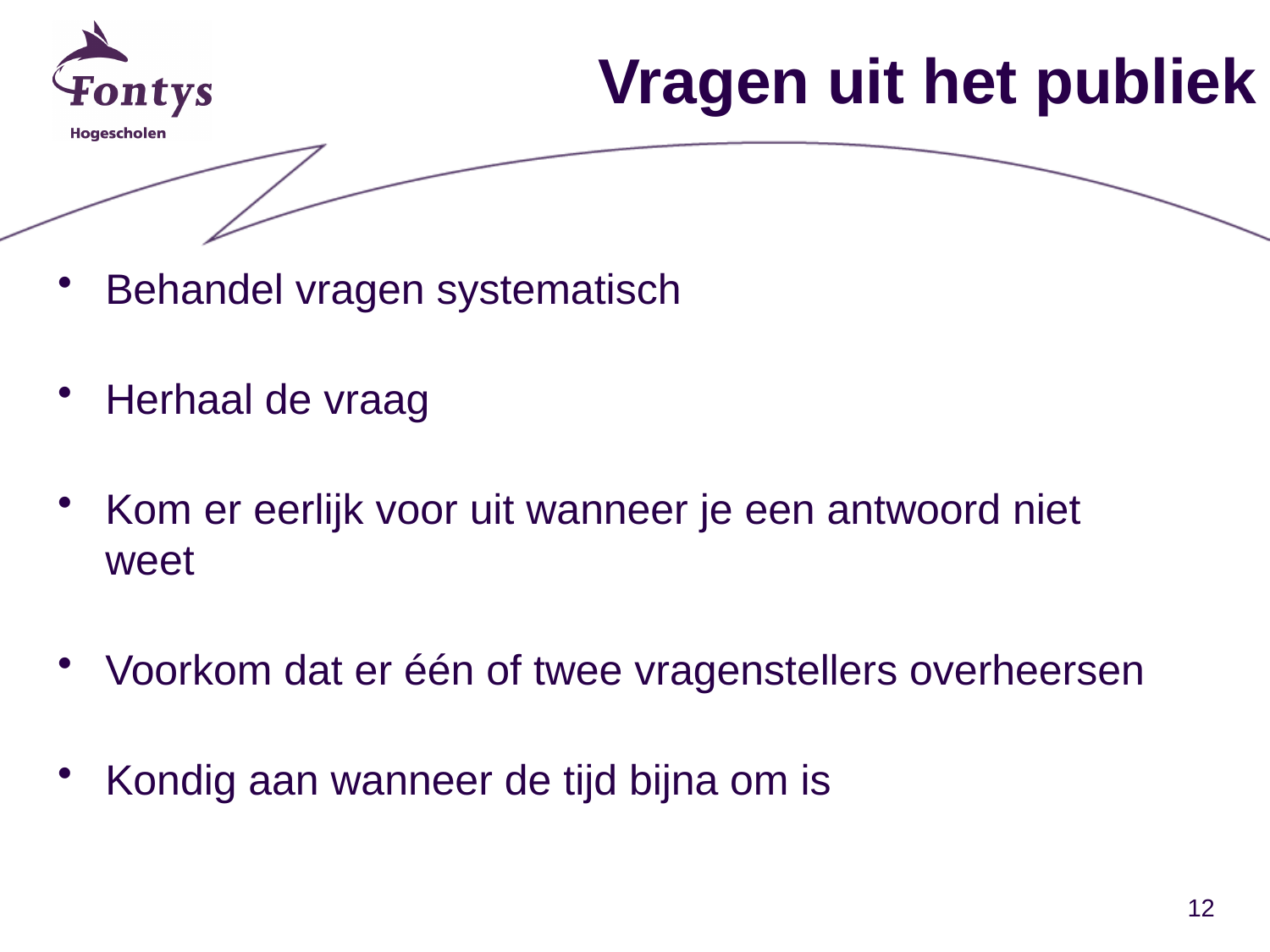

# Vragen uit het publiek

Behandel vragen systematisch
Herhaal de vraag
Kom er eerlijk voor uit wanneer je een antwoord niet weet
Voorkom dat er één of twee vragenstellers overheersen
Kondig aan wanneer de tijd bijna om is